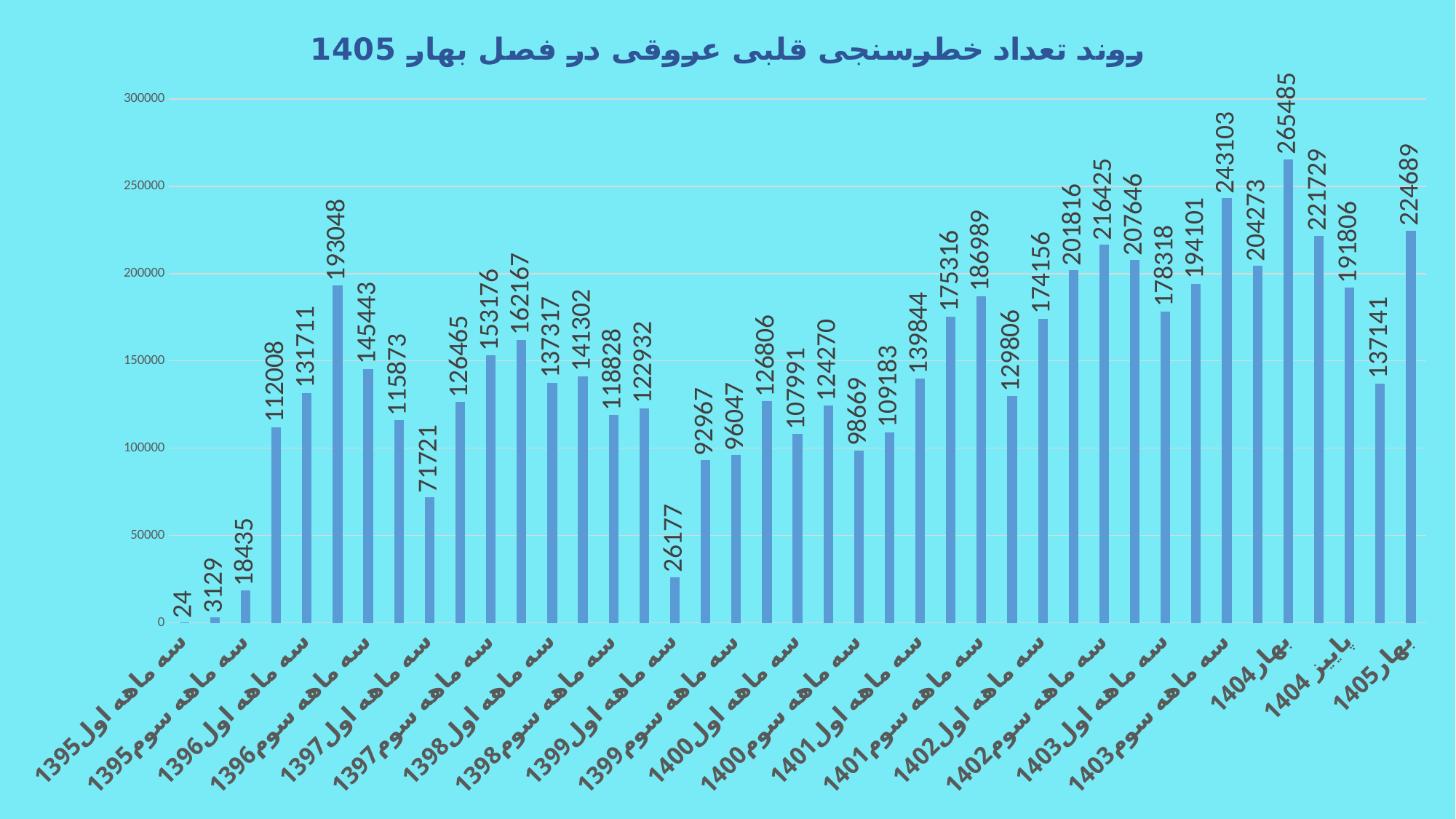

### Chart: روند تعداد خطرسنجی قلبی عروقی در فصل بهار 1405

| Category | تعداد |
|---|---|
| سه ماهه اول1395 | 24.0 |
| سه ماهه دوم1395 | 3129.0 |
| سه ماهه سوم1395 | 18435.0 |
| سه ماهه چهارم1395 | 112008.0 |
| سه ماهه اول1396 | 131711.0 |
| سه ماهه دوم1396 | 193048.0 |
| سه ماهه سوم1396 | 145443.0 |
| سه ماهه چهارم1396 | 115873.0 |
| سه ماهه اول1397 | 71721.0 |
| سه ماهه دوم1397 | 126465.0 |
| سه ماهه سوم1397 | 153176.0 |
| سه ماهه چهارم1397 | 162167.0 |
| سه ماهه اول1398 | 137317.0 |
| سه ماهه دوم1398 | 141302.0 |
| سه ماهه سوم1398 | 118828.0 |
| سه ماهه چهارم1398 | 122932.0 |
| سه ماهه اول1399 | 26177.0 |
| سه ماهه دوم1399 | 92967.0 |
| سه ماهه سوم1399 | 96047.0 |
| سه ماهه چهارم1399 | 126806.0 |
| سه ماهه اول1400 | 107991.0 |
| سه ماهه دوم1400 | 124270.0 |
| سه ماهه سوم1400 | 98669.0 |
| سه ماهه چهارم1400 | 109183.0 |
| سه ماهه اول1401 | 139844.0 |
| سه ماهه دوم1401 | 175316.0 |
| سه ماهه سوم1401 | 186989.0 |
| سه ماهه چهارم1401 | 129806.0 |
| سه ماهه اول1402 | 174156.0 |
| سه ماهه دوم1402 | 201816.0 |
| سه ماهه سوم1402 | 216425.0 |
| سه ماهه چهارم1402 | 207646.0 |
| سه ماهه اول1403 | 178318.0 |
| سه ماهه دوم1403 | 194101.0 |
| سه ماهه سوم1403 | 243103.0 |
| سه ماهه چهارم1403 | 204273.0 |
| بهار1404 | 265485.0 |
| تابستان 1404 | 221729.0 |
| پاییز 1404 | 191806.0 |
| زمستان1404 | 137141.0 |
| بهار1405 | 224689.0 |